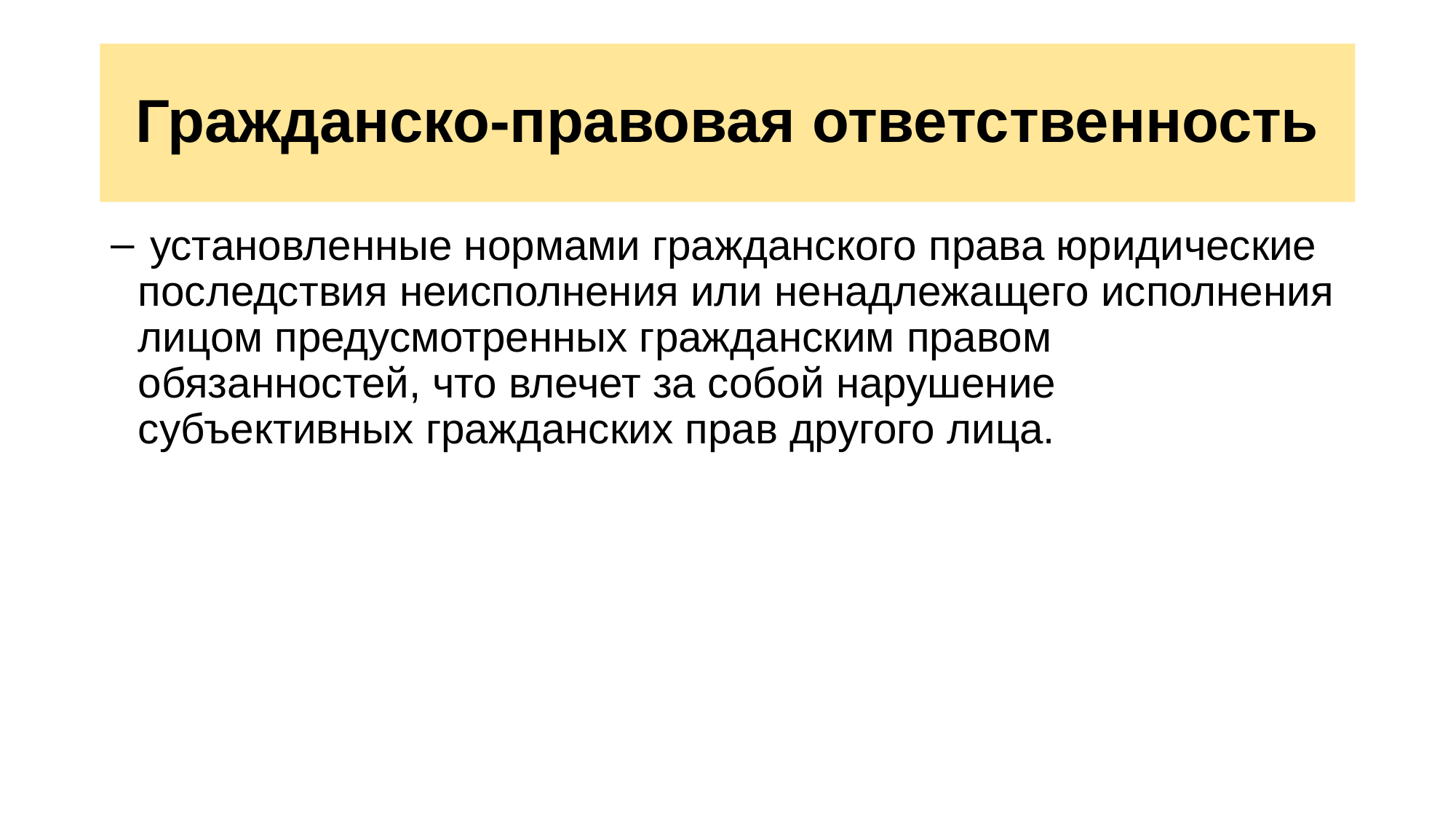

# Гражданско-правовая ответственность
 установленные нормами гражданского права юридические последствия неисполнения или ненадлежащего исполнения лицом предусмотренных гражданским правом обязанностей, что влечет за собой нарушение субъективных гражданских прав другого лица.